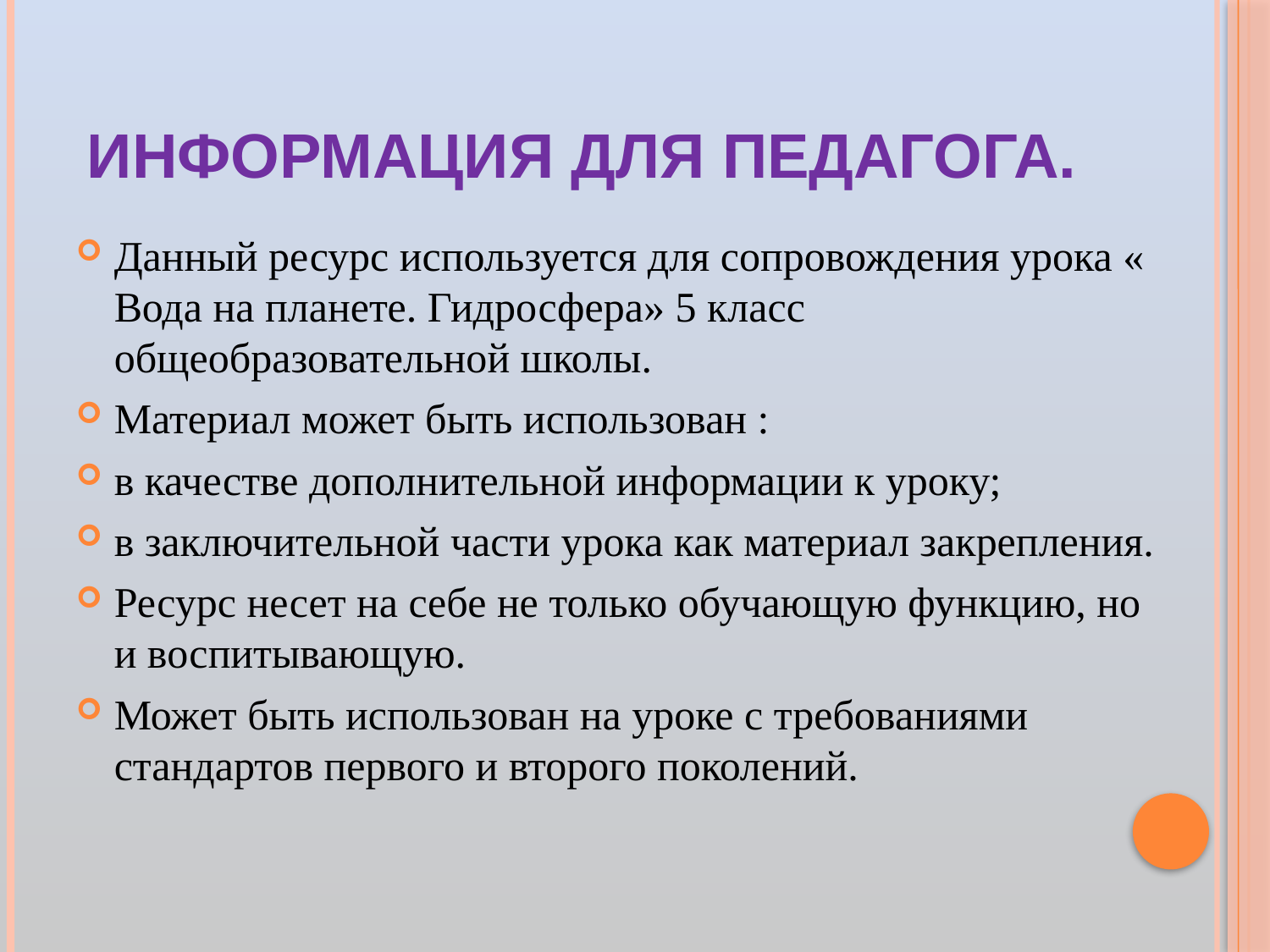

# Информация для педагога.
Данный ресурс используется для сопровождения урока « Вода на планете. Гидросфера» 5 класс общеобразовательной школы.
Материал может быть использован :
в качестве дополнительной информации к уроку;
в заключительной части урока как материал закрепления.
Ресурс несет на себе не только обучающую функцию, но и воспитывающую.
Может быть использован на уроке с требованиями стандартов первого и второго поколений.